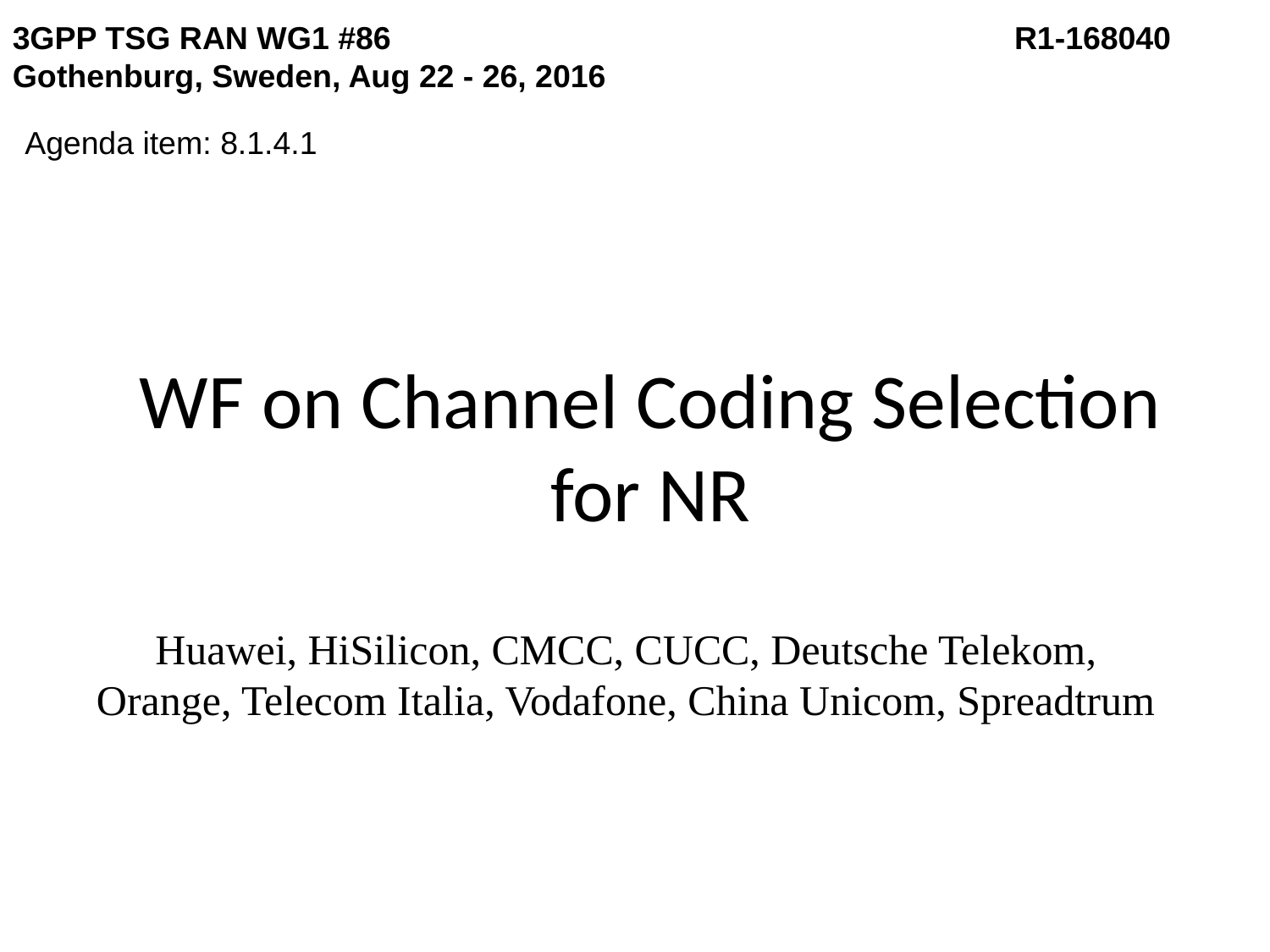

3GPP TSG RAN WG1 #86	             			                           R1-168040
Gothenburg, Sweden, Aug 22 - 26, 2016
Agenda item: 8.1.4.1
# WF on Channel Coding Selection for NR
Huawei, HiSilicon, CMCC, CUCC, Deutsche Telekom, Orange, Telecom Italia, Vodafone, China Unicom, Spreadtrum